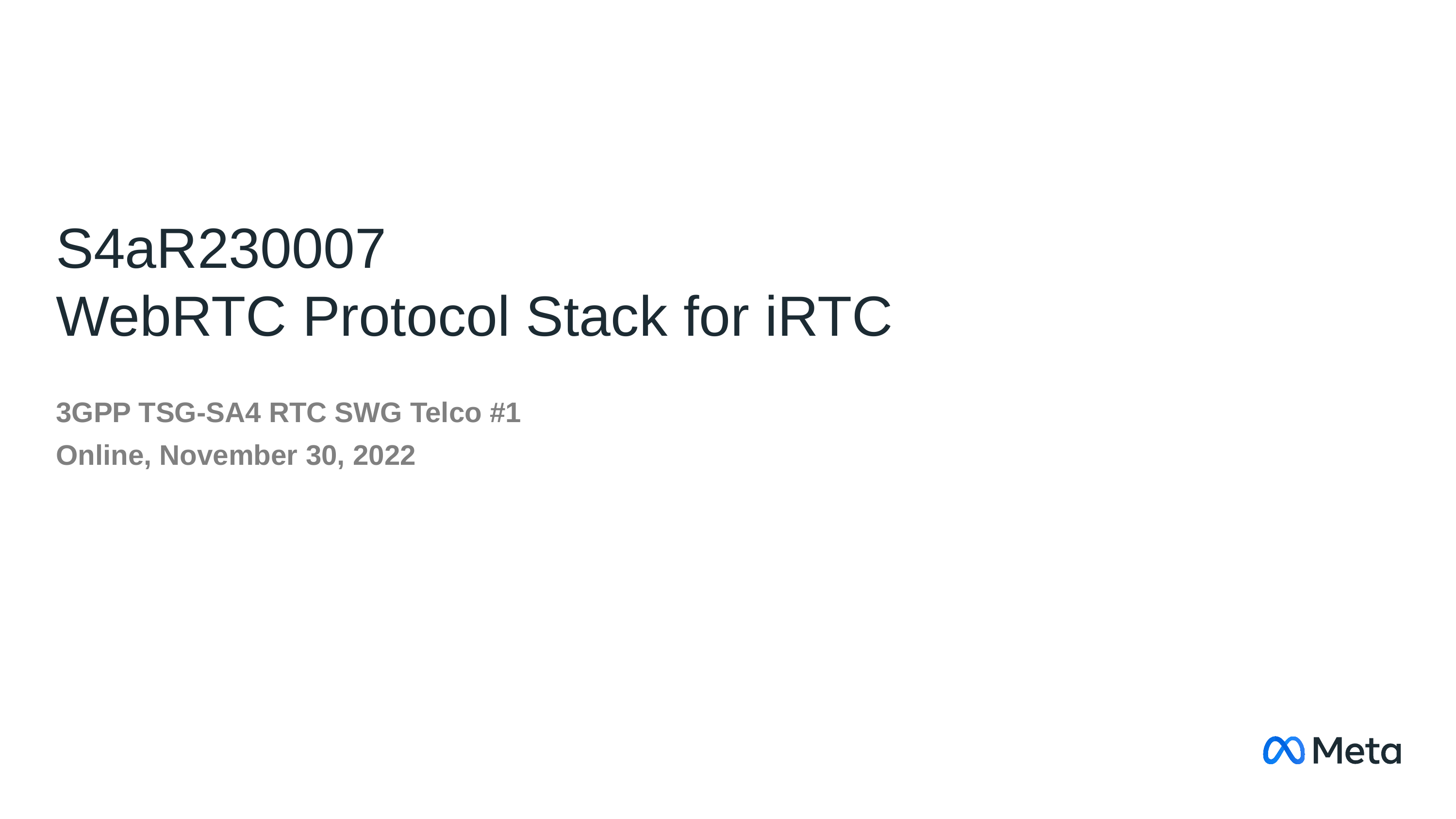

# S4aR230007 WebRTC Protocol Stack for iRTC
3GPP TSG-SA4 RTC SWG Telco #1
Online, November 30, 2022